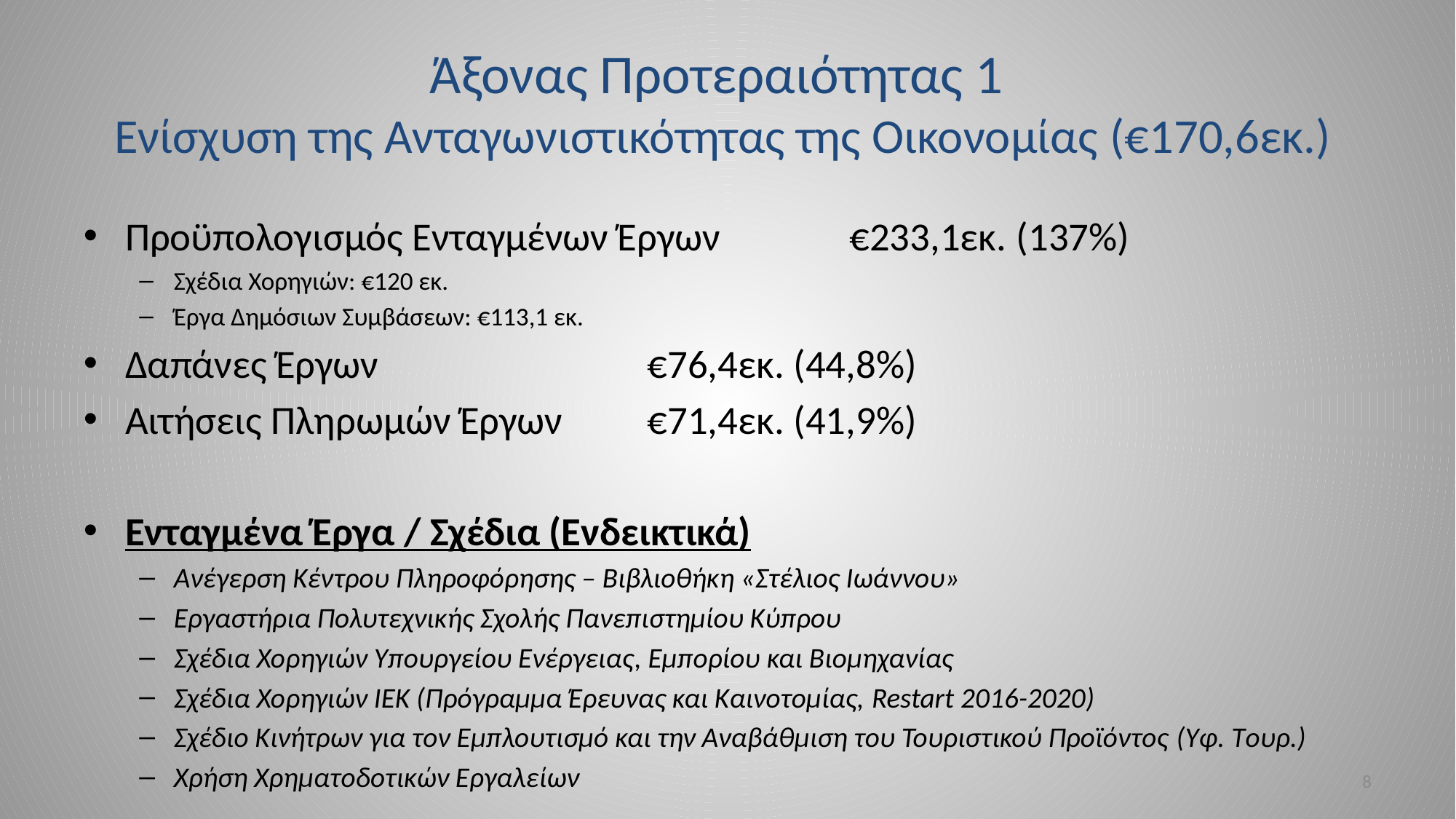

# Άξονας Προτεραιότητας 1 Ενίσχυση της Ανταγωνιστικότητας της Οικονομίας (€170,6εκ.)
Προϋπολογισμός Ενταγμένων Έργων 	            €233,1εκ. (137%)
Σχέδια Χορηγιών: €120 εκ.
Έργα Δημόσιων Συμβάσεων: €113,1 εκ.
Δαπάνες Έργων				 		 €76,4εκ. (44,8%)
Αιτήσεις Πληρωμών Έργων 				 €71,4εκ. (41,9%)

Ενταγμένα Έργα / Σχέδια (Ενδεικτικά)
Ανέγερση Κέντρου Πληροφόρησης – Βιβλιοθήκη «Στέλιος Ιωάννου»
Εργαστήρια Πολυτεχνικής Σχολής Πανεπιστημίου Κύπρου
Σχέδια Χορηγιών Υπουργείου Ενέργειας, Εμπορίου και Βιομηχανίας
Σχέδια Χορηγιών ΙΕΚ (Πρόγραμμα Έρευνας και Καινοτομίας, Restart 2016-2020)
Σχέδιο Κινήτρων για τον Εμπλουτισμό και την Αναβάθμιση του Τουριστικού Προϊόντος (Υφ. Tουρ.)
Χρήση Χρηματοδοτικών Εργαλείων

8